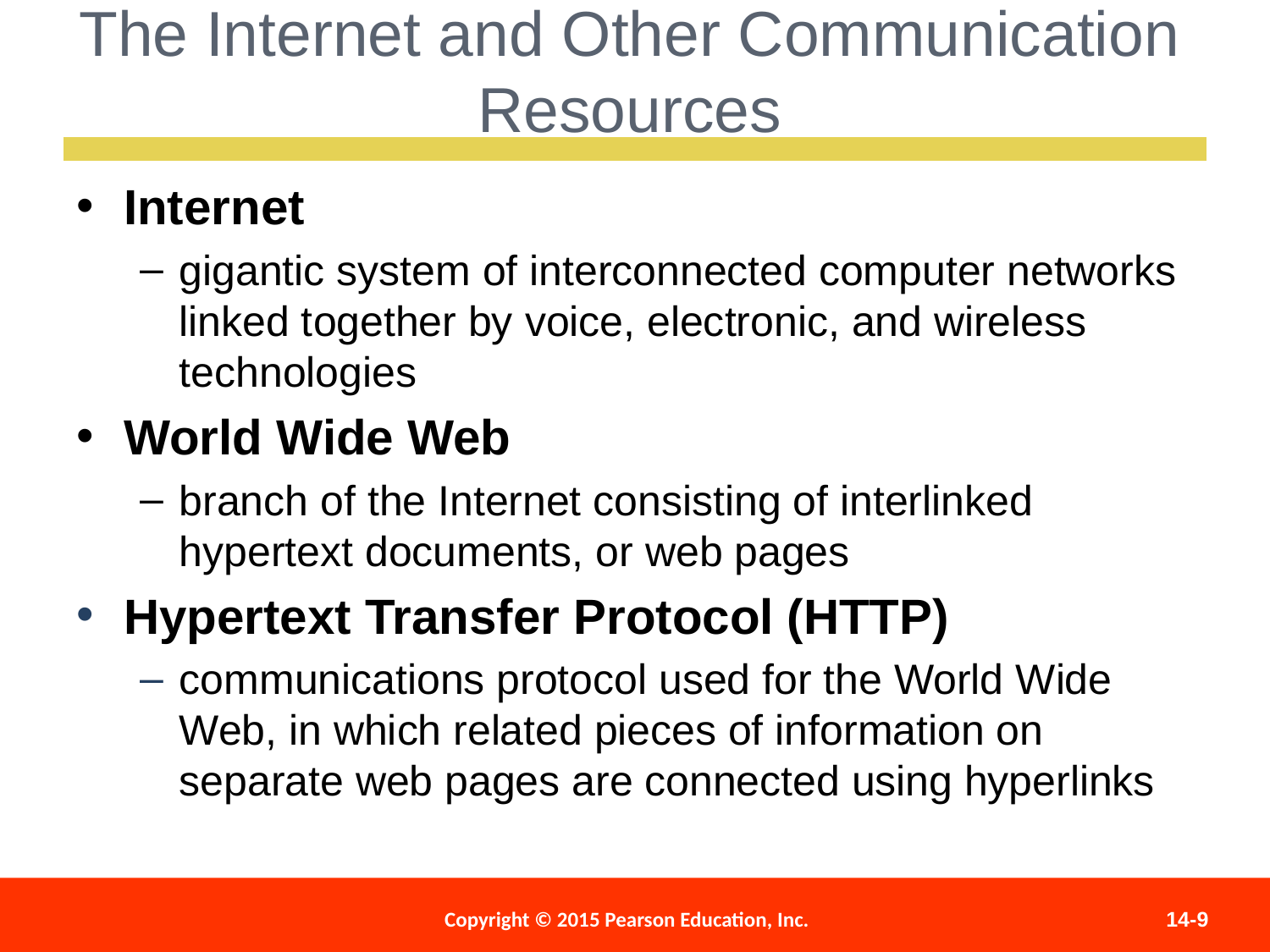

The Internet and Other Communication Resources
Internet
gigantic system of interconnected computer networks linked together by voice, electronic, and wireless technologies
World Wide Web
branch of the Internet consisting of interlinked hypertext documents, or web pages
Hypertext Transfer Protocol (HTTP)
communications protocol used for the World Wide Web, in which related pieces of information on separate web pages are connected using hyperlinks